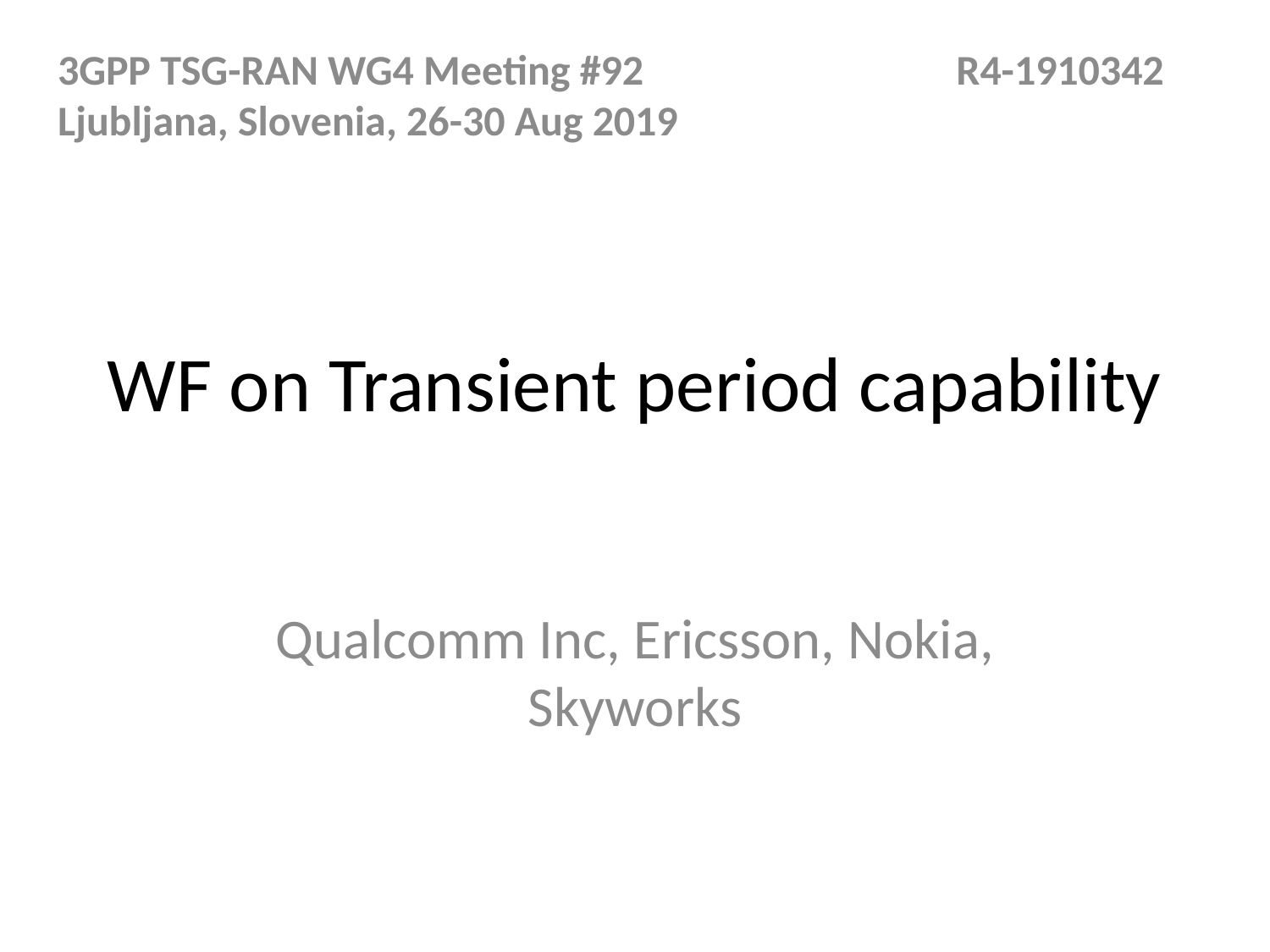

3GPP TSG-RAN WG4 Meeting #92	           		 R4-1910342 Ljubljana, Slovenia, 26-30 Aug 2019

# WF on Transient period capability
Qualcomm Inc, Ericsson, Nokia, Skyworks